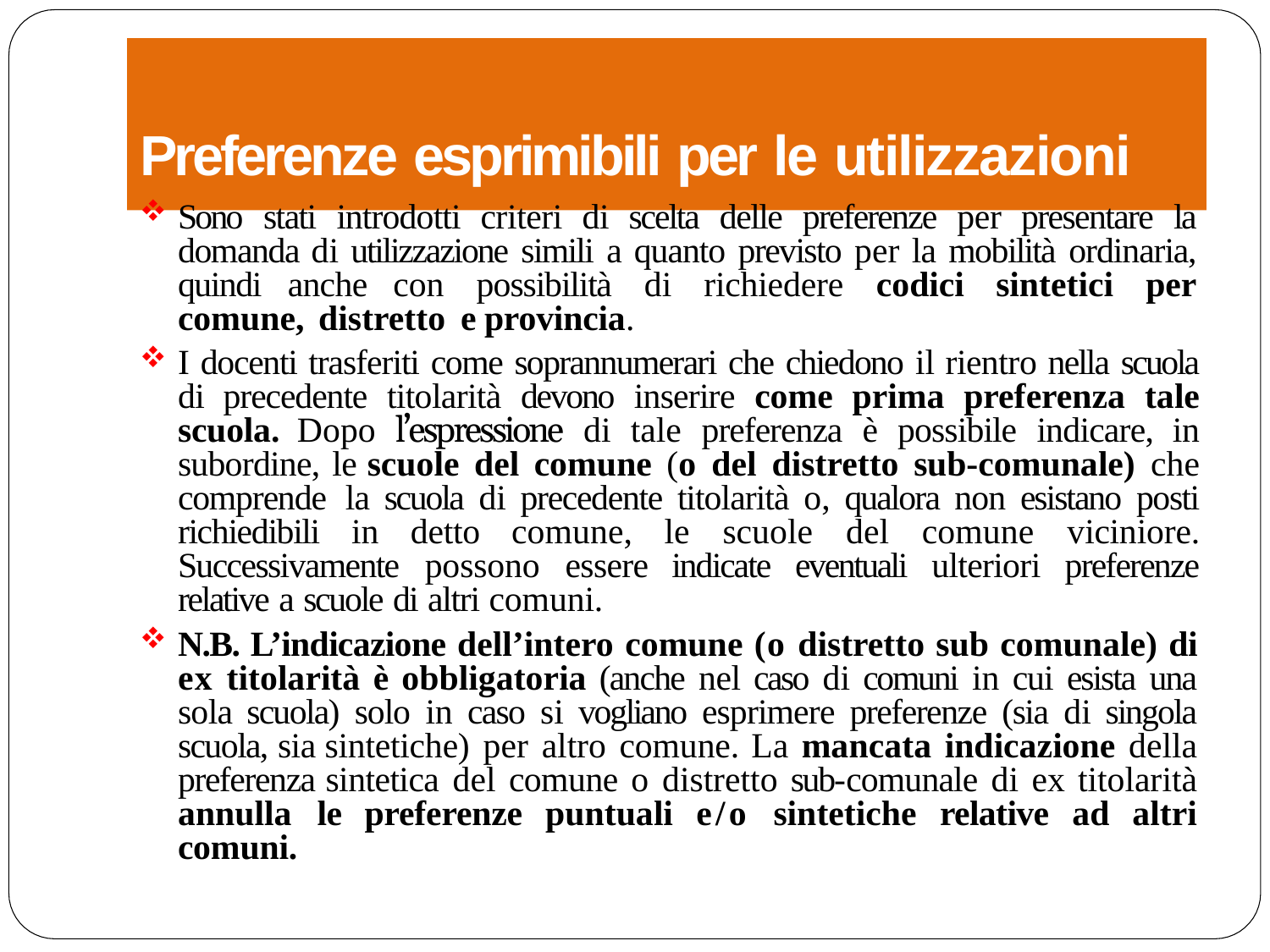

# Preferenze esprimibili per le utilizzazioni
Sono stati introdotti criteri di scelta delle preferenze per presentare la domanda di utilizzazione simili a quanto previsto per la mobilità ordinaria, quindi anche con possibilità di richiedere codici sintetici per comune, distretto e provincia.
I docenti trasferiti come soprannumerari che chiedono il rientro nella scuola di precedente titolarità devono inserire come prima preferenza tale scuola. Dopo l’espressione di tale preferenza è possibile indicare, in subordine, le scuole del comune (o del distretto sub-comunale) che comprende la scuola di precedente titolarità o, qualora non esistano posti richiedibili in detto comune, le scuole del comune viciniore. Successivamente possono essere indicate eventuali ulteriori preferenze relative a scuole di altri comuni.
N.B. L’indicazione dell’intero comune (o distretto sub comunale) di ex titolarità è obbligatoria (anche nel caso di comuni in cui esista una sola scuola) solo in caso si vogliano esprimere preferenze (sia di singola scuola, sia sintetiche) per altro comune. La mancata indicazione della preferenza sintetica del comune o distretto sub-comunale di ex titolarità annulla le preferenze puntuali e/o sintetiche relative ad altri comuni.